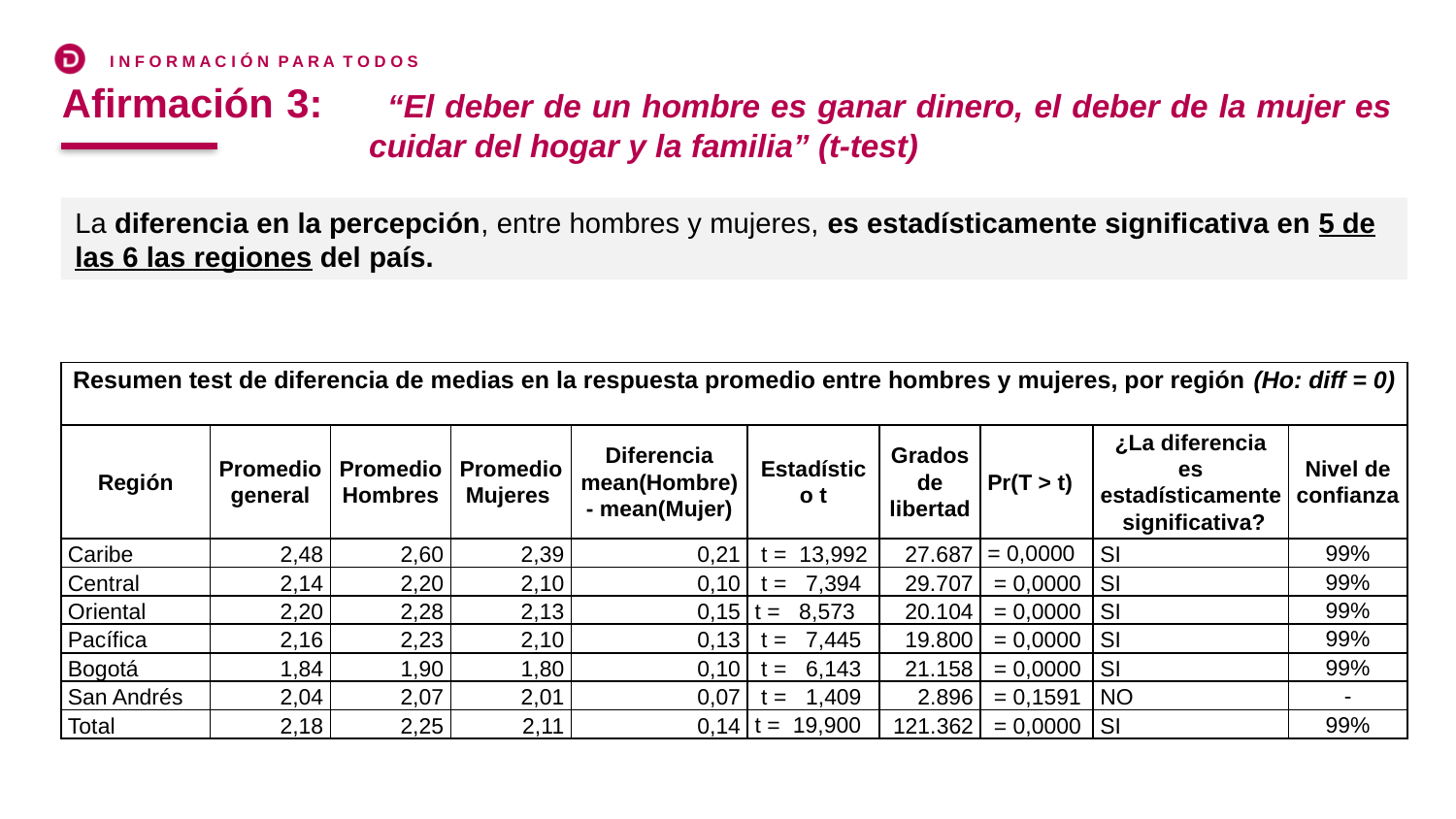

Afirmación 3: 	 “El deber de un hombre es ganar dinero, el deber de la mujer es cuidar del hogar y la familia” (t-test)
La diferencia en la percepción, entre hombres y mujeres, es estadísticamente significativa en 5 de las 6 las regiones del país.
| Resumen test de diferencia de medias en la respuesta promedio entre hombres y mujeres, por región (Ho: diff = 0) |  |  |  |  |  |  |  |  |  |
| --- | --- | --- | --- | --- | --- | --- | --- | --- | --- |
| Región | Promedio general | Promedio Hombres | Promedio Mujeres | Diferencia mean(Hombre) - mean(Mujer) | Estadístico t | Grados de libertad | Pr(T > t) | ¿La diferencia es estadísticamente significativa? | Nivel de confianza |
| Caribe | 2,48 | 2,60 | 2,39 | 0,21 | t = 13,992 | 27.687 | = 0,0000 | SI | 99% |
| Central | 2,14 | 2,20 | 2,10 | 0,10 | t = 7,394 | 29.707 | = 0,0000 | SI | 99% |
| Oriental | 2,20 | 2,28 | 2,13 | 0,15 | t = 8,573 | 20.104 | = 0,0000 | SI | 99% |
| Pacífica | 2,16 | 2,23 | 2,10 | 0,13 | t = 7,445 | 19.800 | = 0,0000 | SI | 99% |
| Bogotá | 1,84 | 1,90 | 1,80 | 0,10 | t = 6,143 | 21.158 | = 0,0000 | SI | 99% |
| San Andrés | 2,04 | 2,07 | 2,01 | 0,07 | t = 1,409 | 2.896 | = 0,1591 | NO | - |
| Total | 2,18 | 2,25 | 2,11 | 0,14 | t = 19,900 | 121.362 | = 0,0000 | SI | 99% |